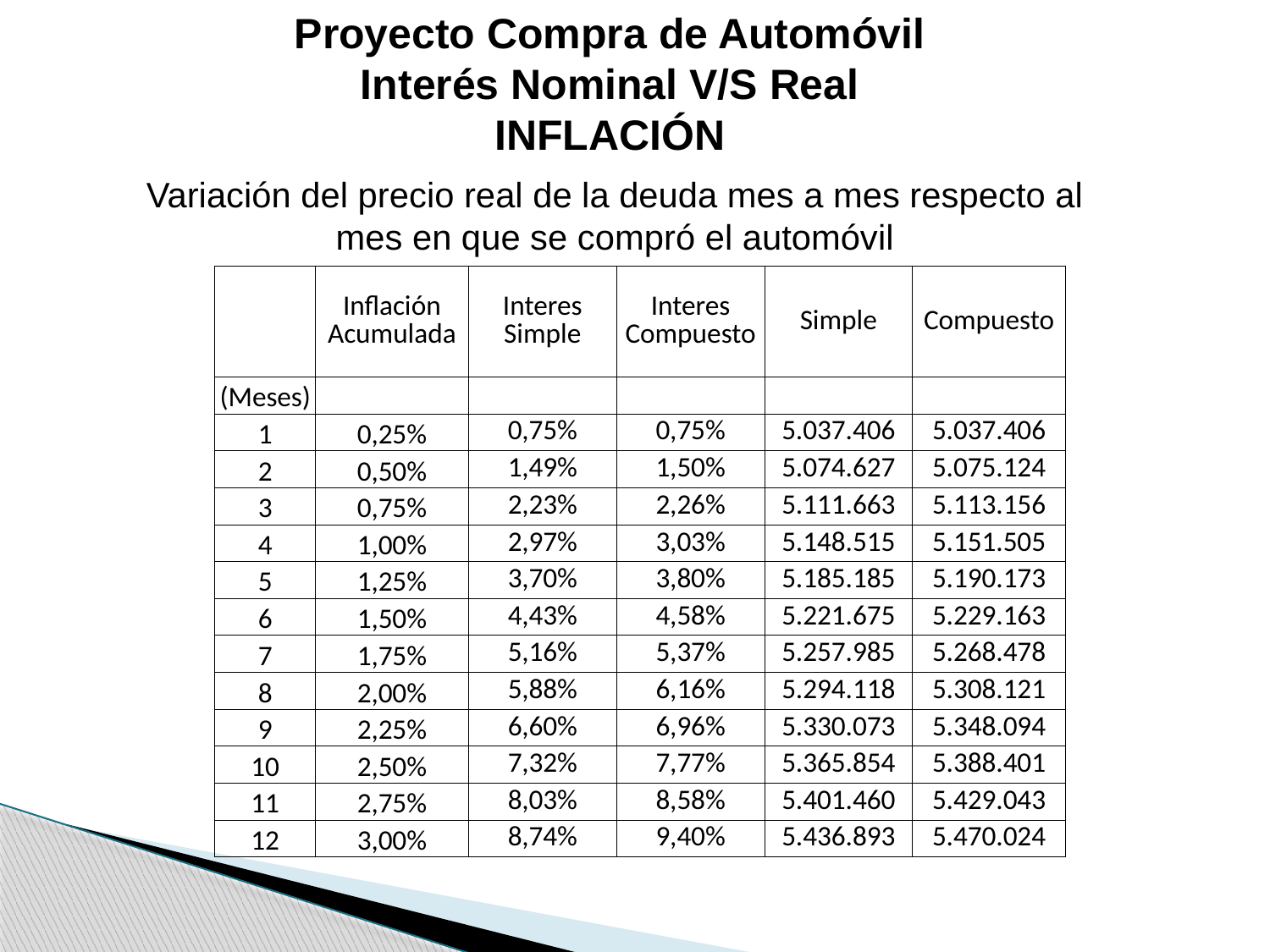

Proyecto Compra de Automóvil
Interés Nominal V/S Real
INFLACIÓN
Variación del precio real de la deuda mes a mes respecto al mes en que se compró el automóvil
| 12 | Inflación Acumulada | Interes Simple | Interes Compuesto | Simple | Compuesto |
| --- | --- | --- | --- | --- | --- |
| (Meses) |  |  |  |  |  |
| 1 | 0,25% | 0,75% | 0,75% | 5.037.406 | 5.037.406 |
| 2 | 0,50% | 1,49% | 1,50% | 5.074.627 | 5.075.124 |
| 3 | 0,75% | 2,23% | 2,26% | 5.111.663 | 5.113.156 |
| 4 | 1,00% | 2,97% | 3,03% | 5.148.515 | 5.151.505 |
| 5 | 1,25% | 3,70% | 3,80% | 5.185.185 | 5.190.173 |
| 6 | 1,50% | 4,43% | 4,58% | 5.221.675 | 5.229.163 |
| 7 | 1,75% | 5,16% | 5,37% | 5.257.985 | 5.268.478 |
| 8 | 2,00% | 5,88% | 6,16% | 5.294.118 | 5.308.121 |
| 9 | 2,25% | 6,60% | 6,96% | 5.330.073 | 5.348.094 |
| 10 | 2,50% | 7,32% | 7,77% | 5.365.854 | 5.388.401 |
| 11 | 2,75% | 8,03% | 8,58% | 5.401.460 | 5.429.043 |
| 12 | 3,00% | 8,74% | 9,40% | 5.436.893 | 5.470.024 |